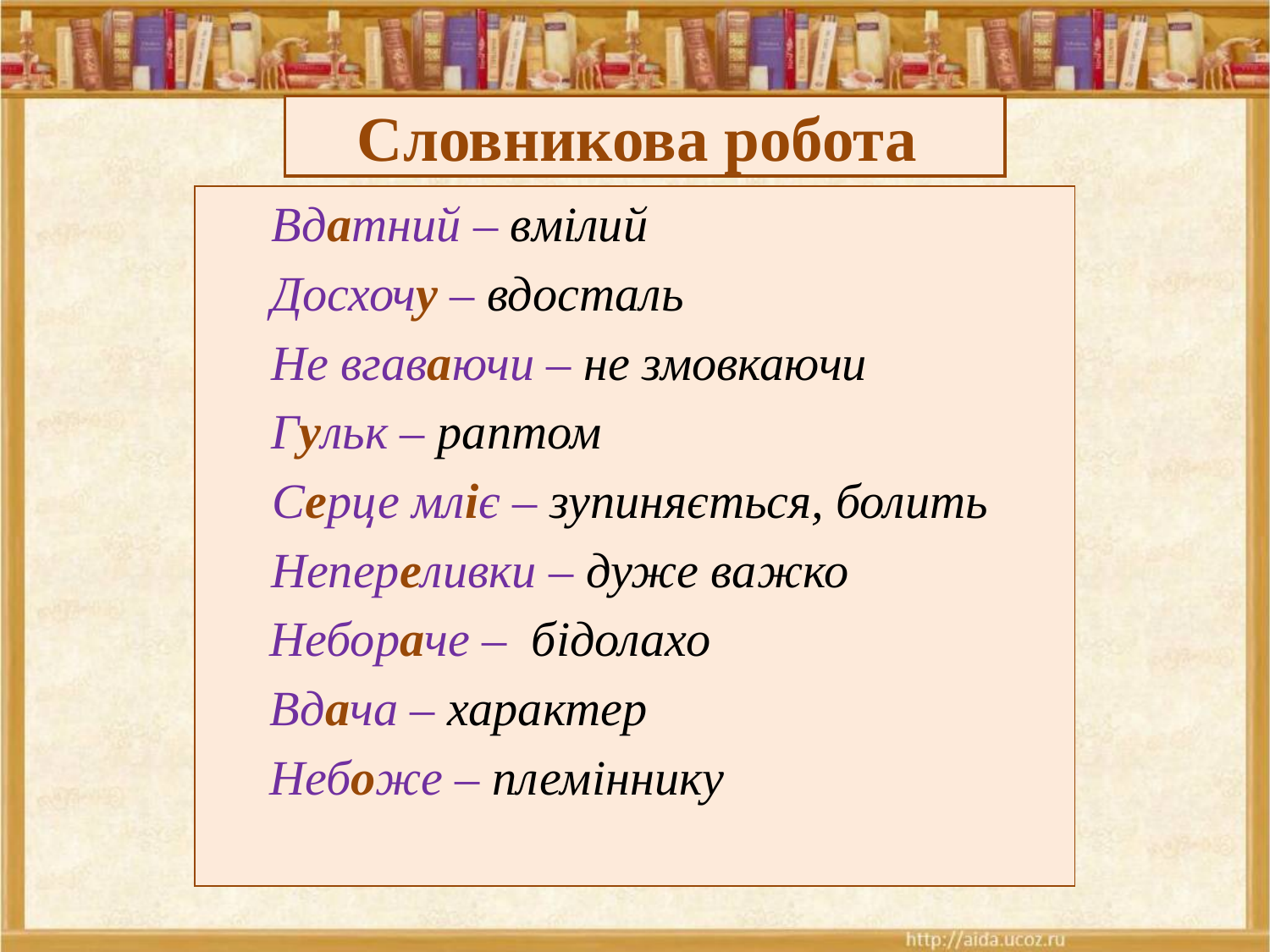

# Словникова робота
	Вдатний – вмілий
	Досхочу – вдосталь
	Не вгаваючи – не змовкаючи
	Гульк – раптом
    Серце мліє – зупиняється, болить
	Непереливки – дуже важко
	   Небораче –  бідолахо
	   Вдача – характер
	   Небоже – племіннику